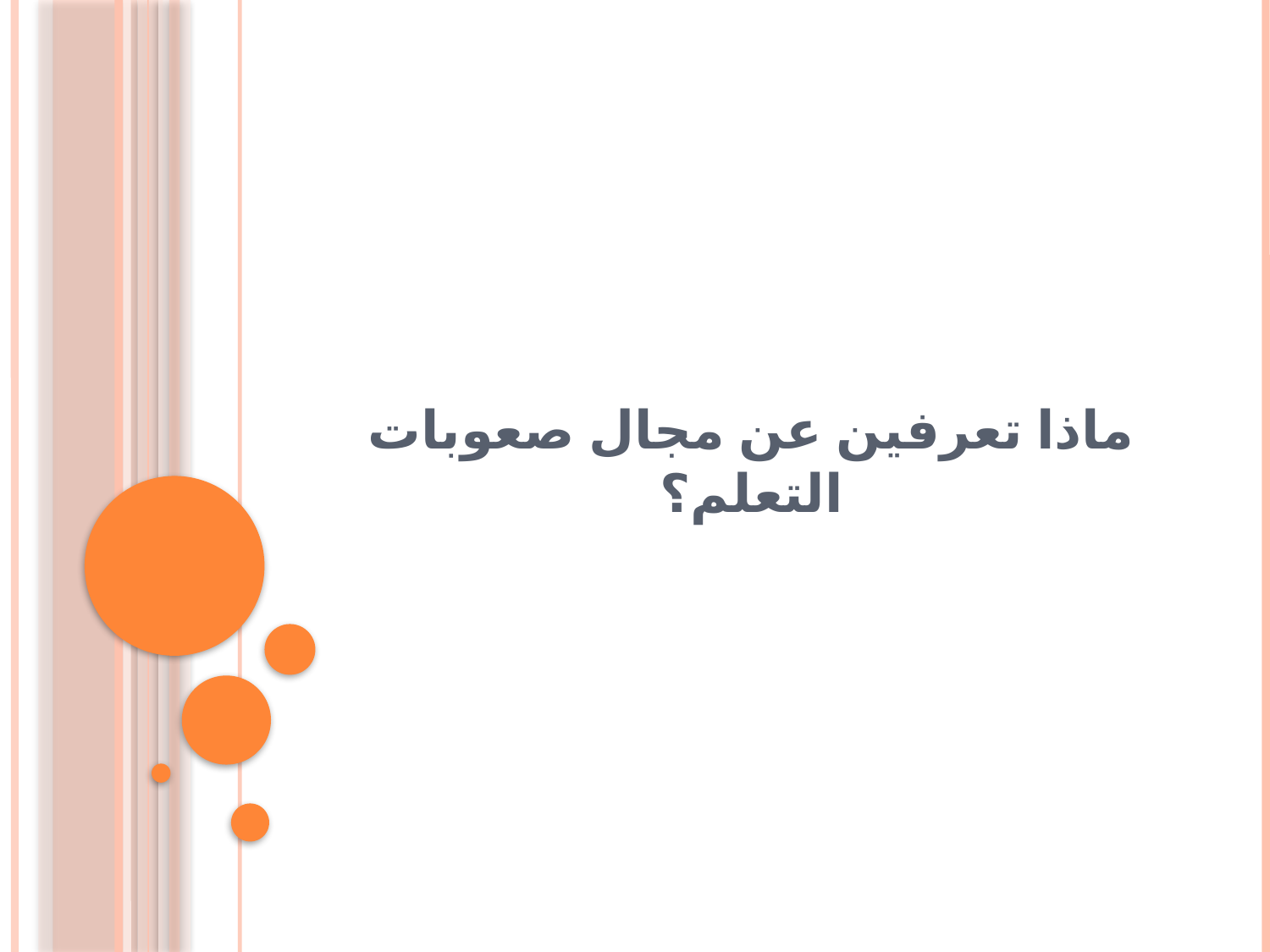

# ماذا تعرفين عن مجال صعوبات التعلم؟